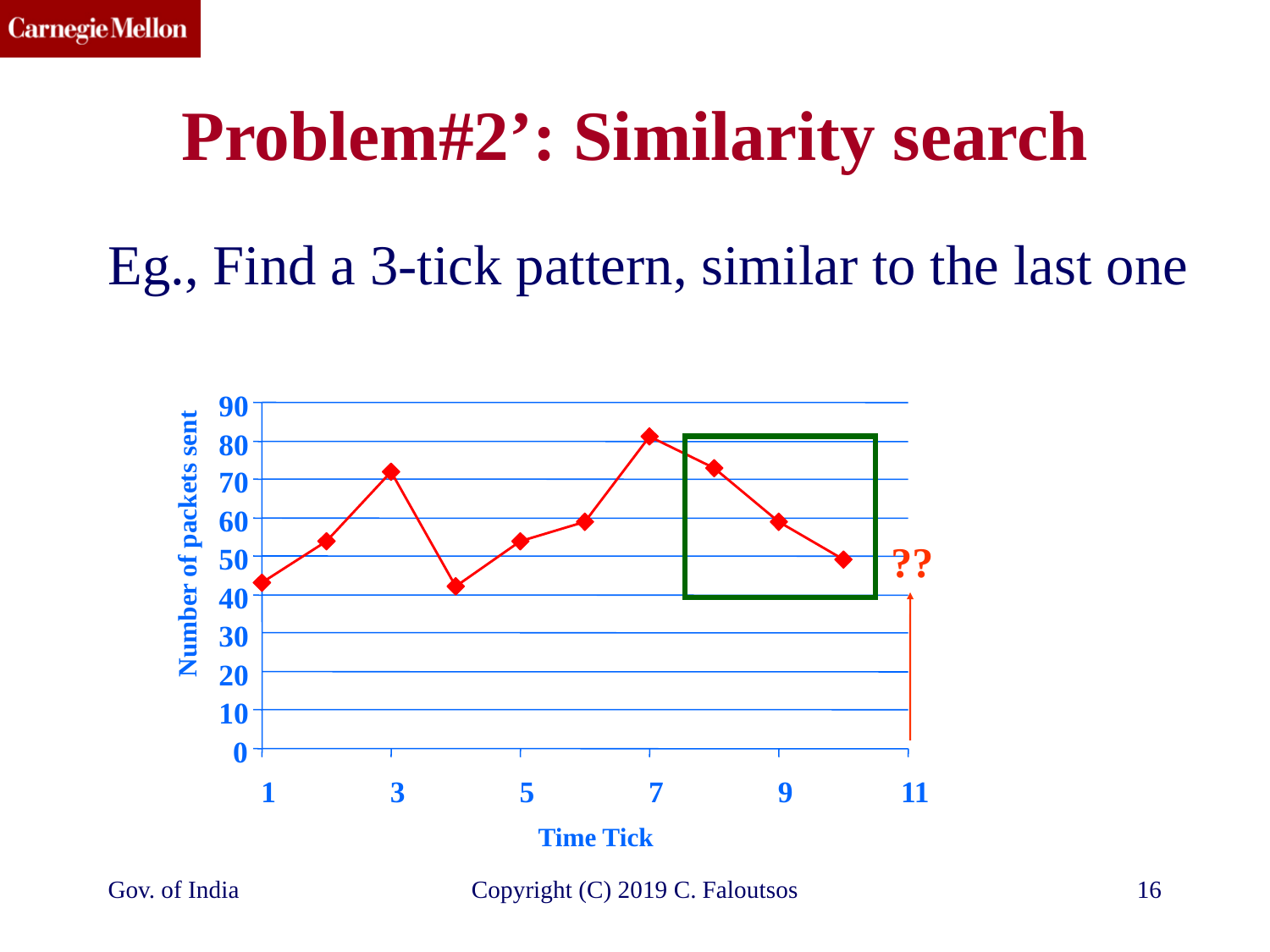

# Problem#2’: Similarity search
Eg., Find a 3-tick pattern, similar to the last one
90

80

70

60

Number of packets sent
??

50

40

30

20

10

0

1
3
5
7
9
11
Time Tick
Gov. of India
Copyright (C) 2019 C. Faloutsos
16